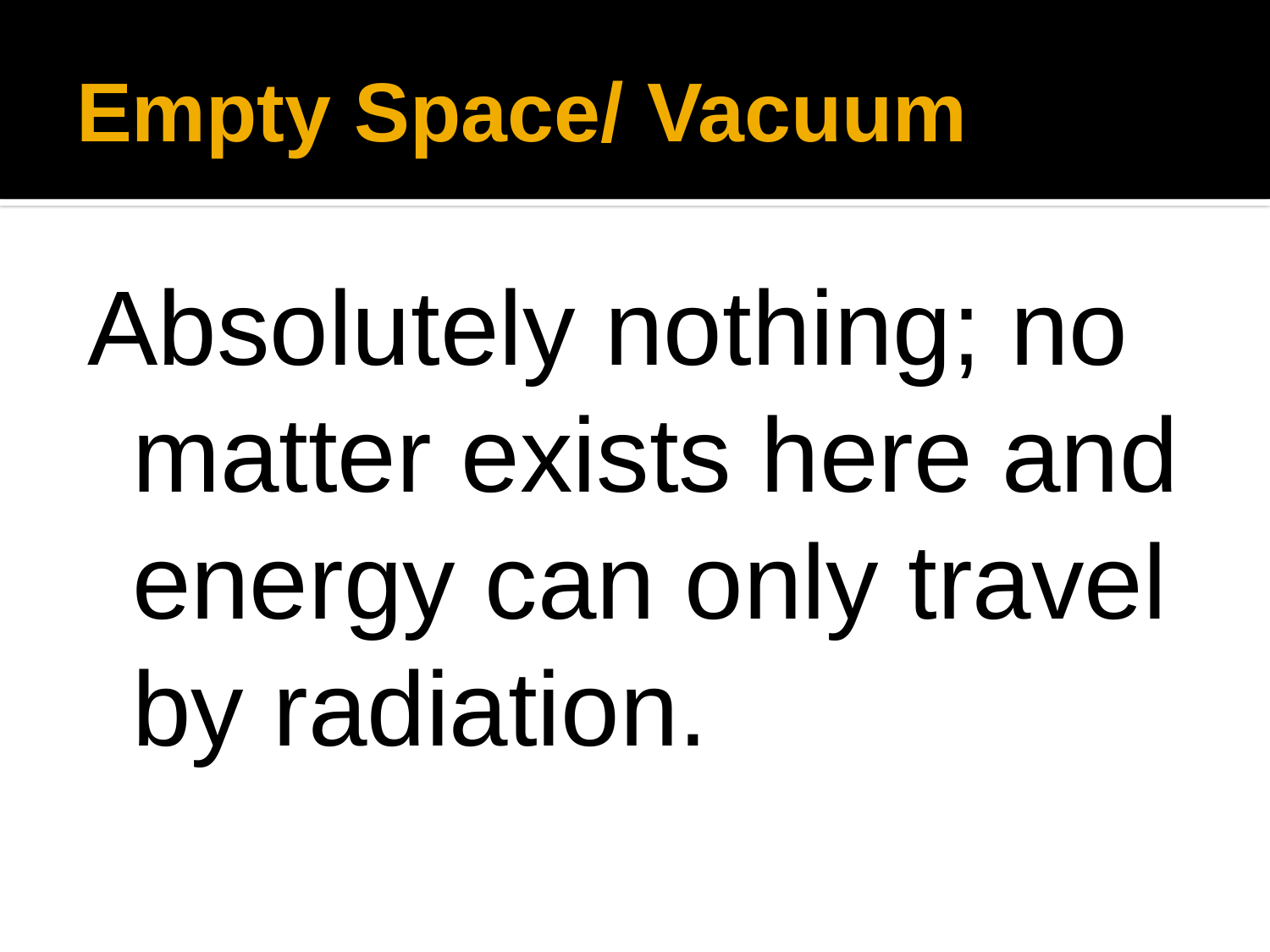

# Empty Space/ Vacuum
Absolutely nothing; no matter exists here and energy can only travel by radiation.